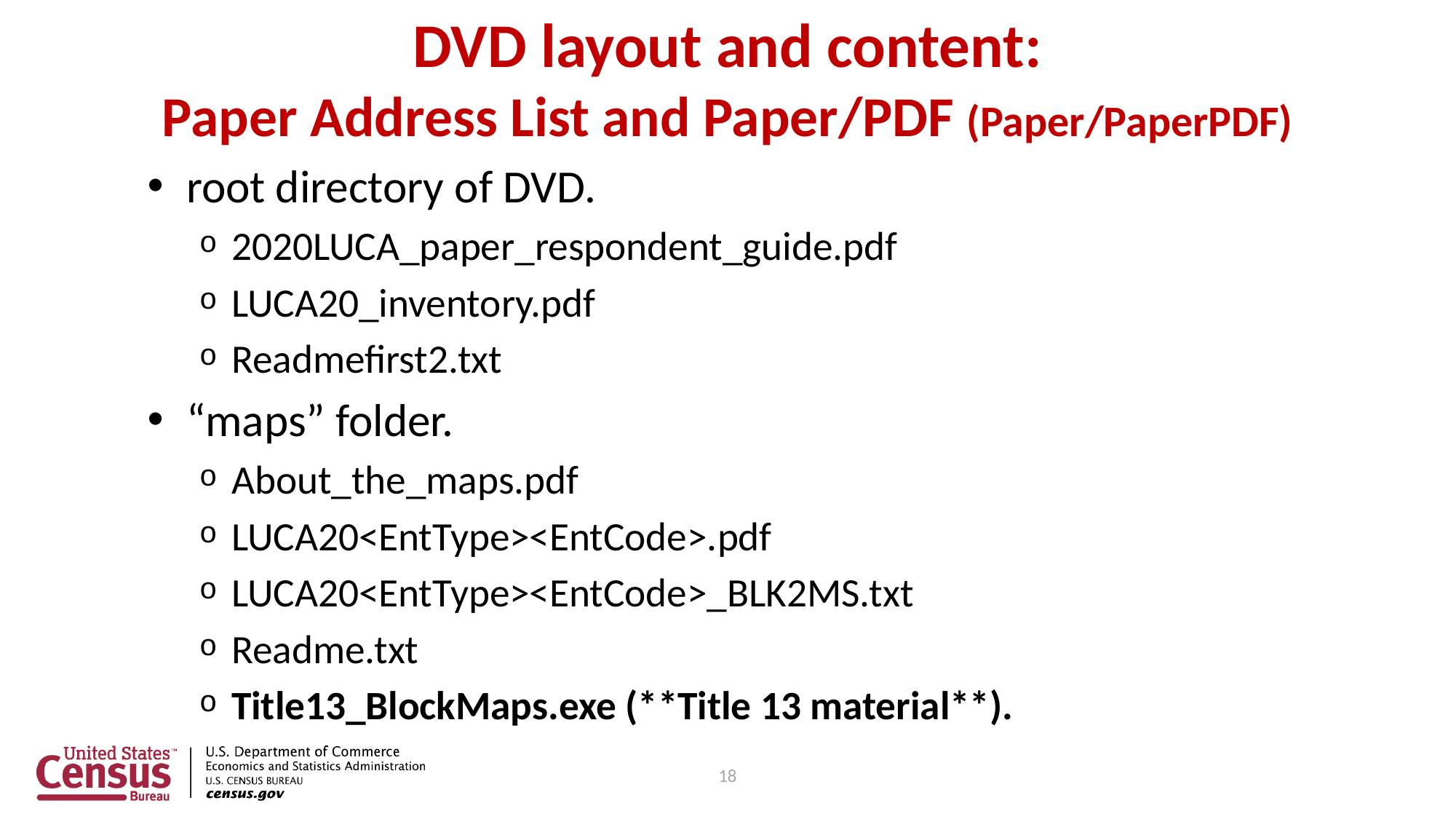

# DVD layout and content: Paper Address List and Paper/PDF (Paper/PaperPDF)
root directory of DVD.
2020LUCA_paper_respondent_guide.pdf
LUCA20_inventory.pdf
Readmefirst2.txt
“maps” folder.
About_the_maps.pdf
LUCA20<EntType><EntCode>.pdf
LUCA20<EntType><EntCode>_BLK2MS.txt
Readme.txt
Title13_BlockMaps.exe (**Title 13 material**).

18